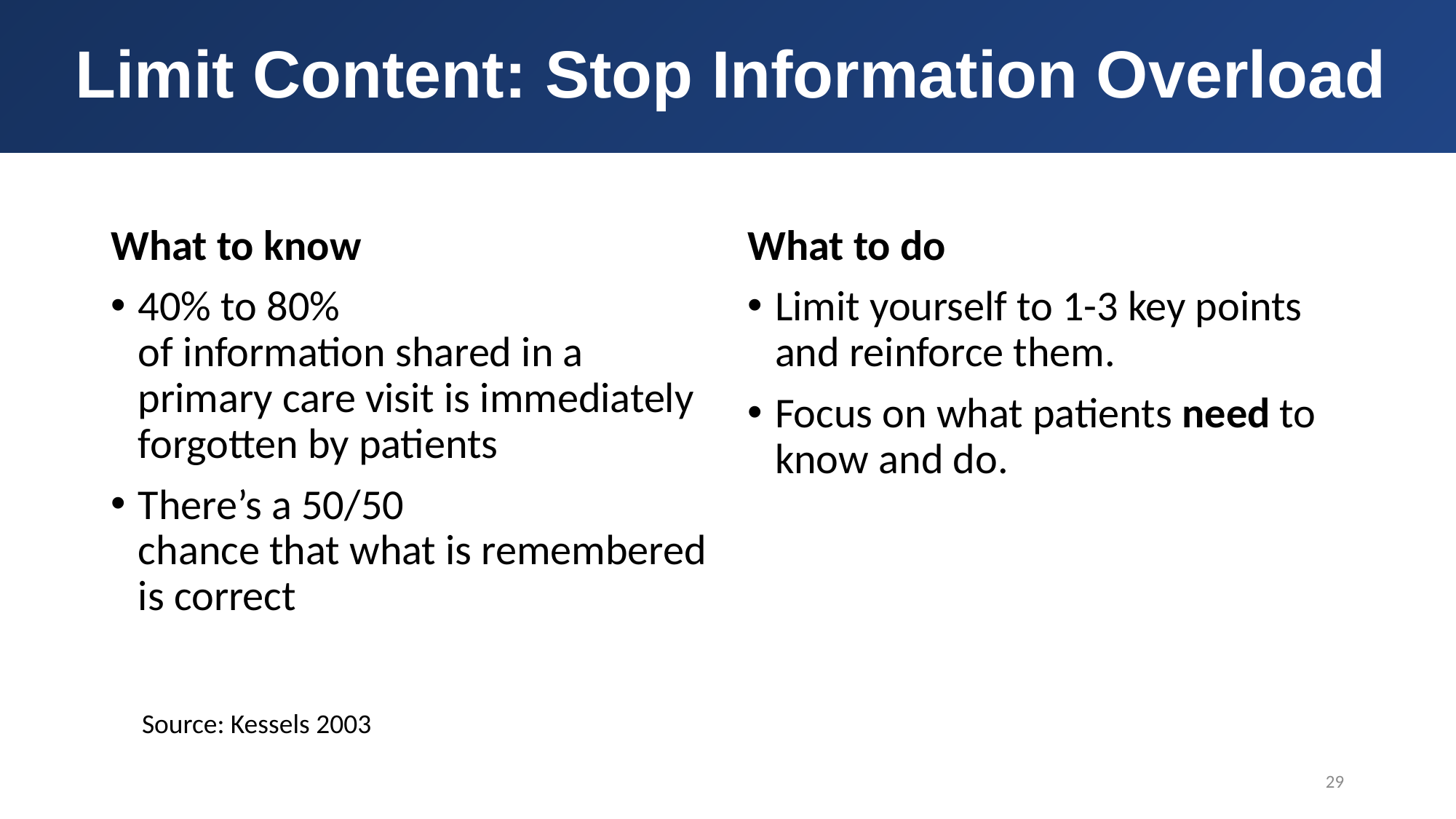

# Limit Content: Stop Information Overload
What to know
40% to 80%
of information shared in a primary care visit is immediately forgotten by patients
There’s a 50/50
chance that what is remembered is correct

What to do
Limit yourself to 1-3 key points and reinforce them.
Focus on what patients need to know and do.

Source: Kessels 2003
29